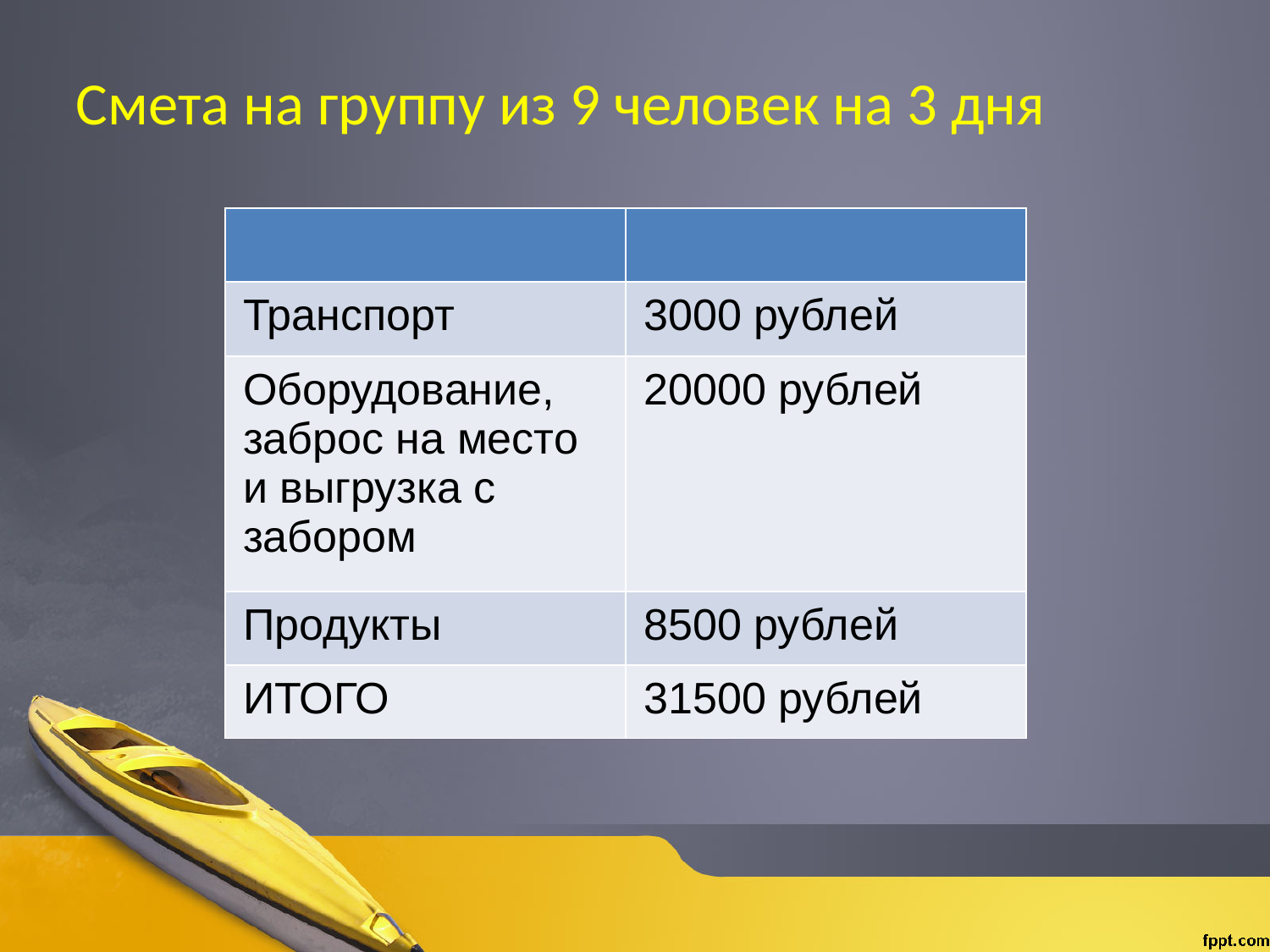

# Смета на группу из 9 человек на 3 дня

|  |  |
| --- | --- |
| Транспорт | 3000 рублей |
| Оборудование, заброс на место и выгрузка с забором | 20000 рублей |
| Продукты | 8500 рублей |
| ИТОГО | 31500 рублей |